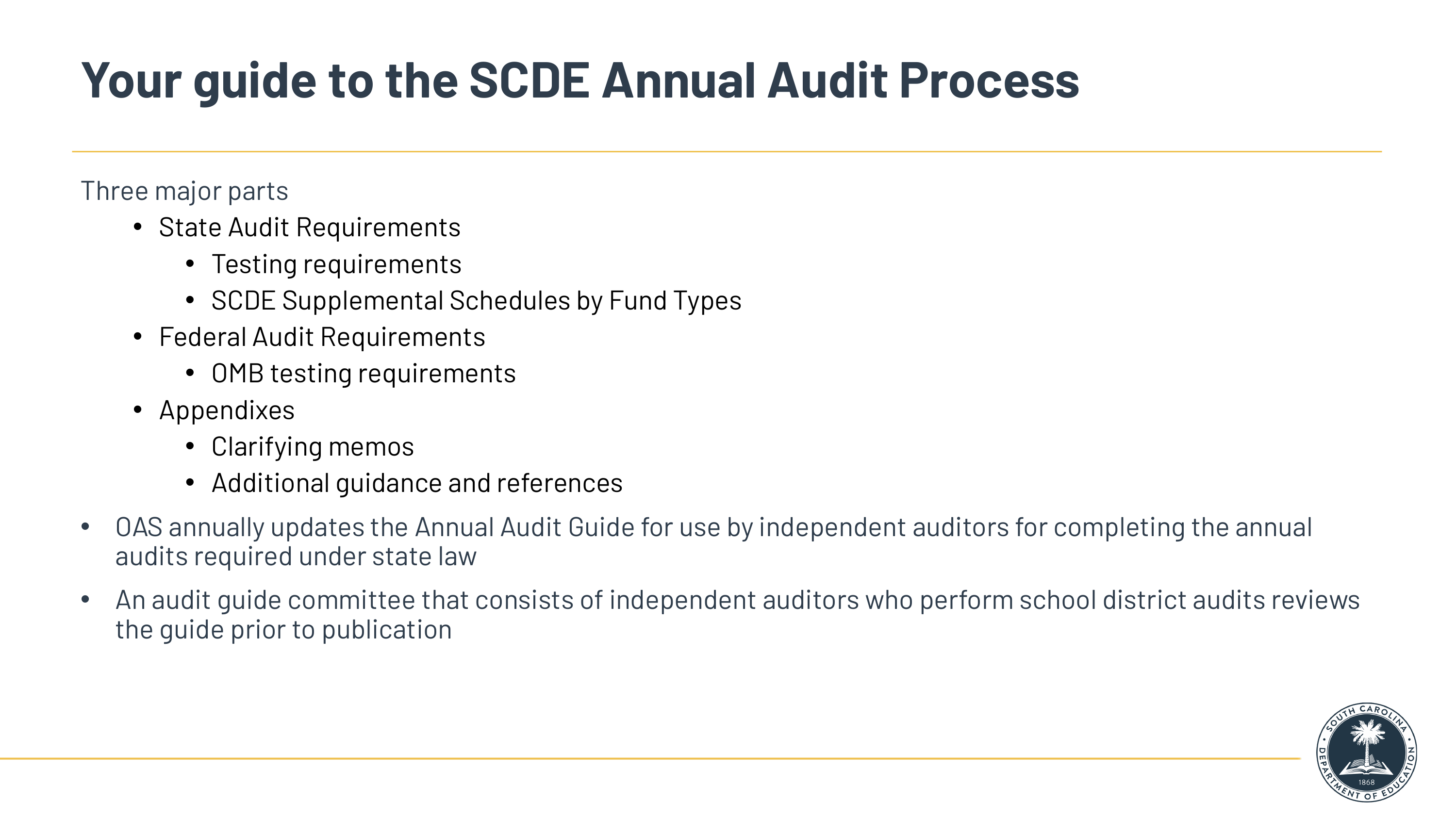

# Your guide to the SCDE Annual Audit Process
Three major parts
State Audit Requirements
Testing requirements
SCDE Supplemental Schedules by Fund Types
Federal Audit Requirements
OMB testing requirements
Appendixes
Clarifying memos
Additional guidance and references
OAS annually updates the Annual Audit Guide for use by independent auditors for completing the annual audits required under state law
An audit guide committee that consists of independent auditors who perform school district audits reviews the guide prior to publication